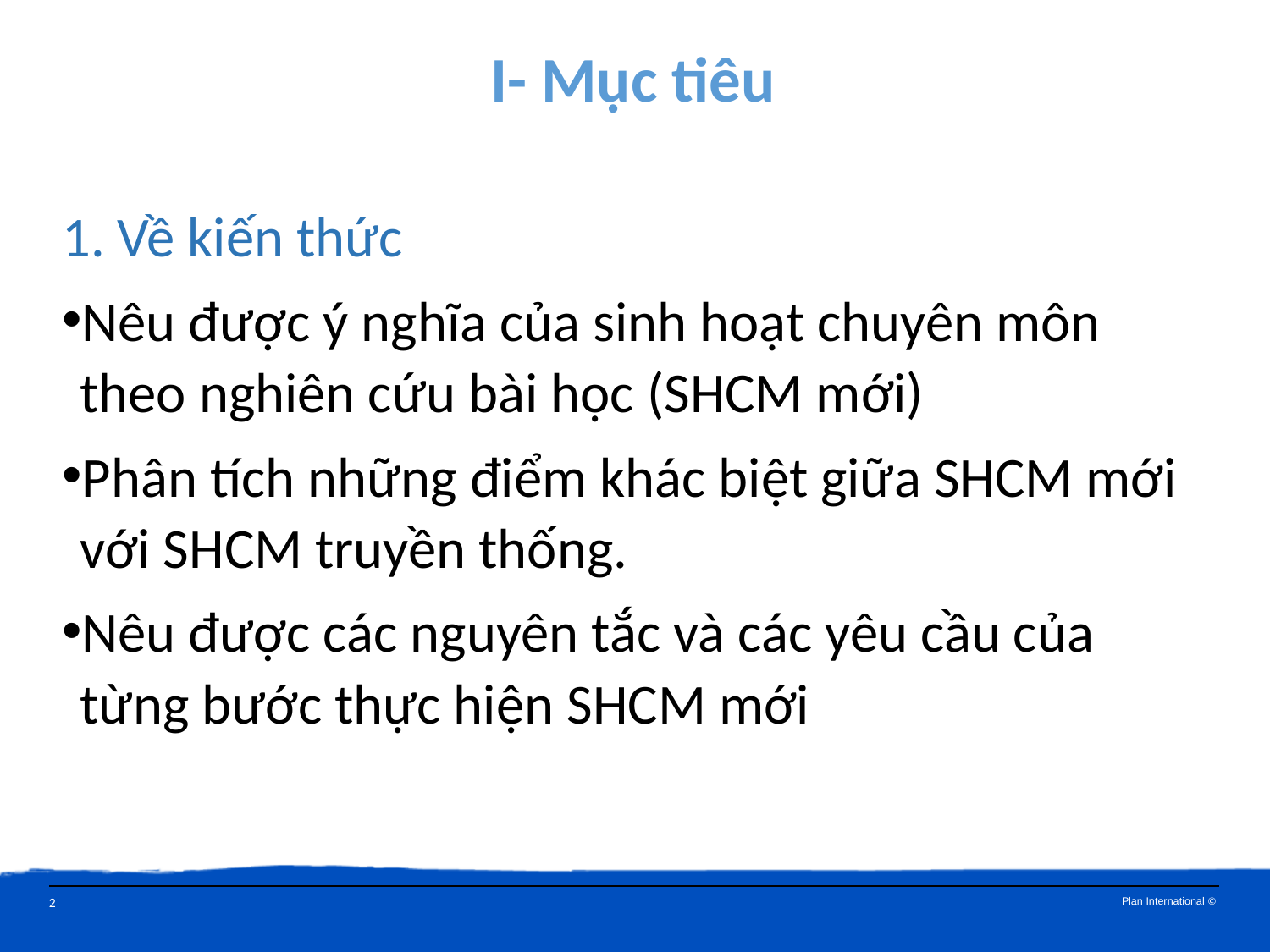

I- Mục tiêu
1. Về kiến thức
Nêu được ý nghĩa của sinh hoạt chuyên môn theo nghiên cứu bài học (SHCM mới)
Phân tích những điểm khác biệt giữa SHCM mới với SHCM truyền thống.
Nêu được các nguyên tắc và các yêu cầu của từng bước thực hiện SHCM mới
2